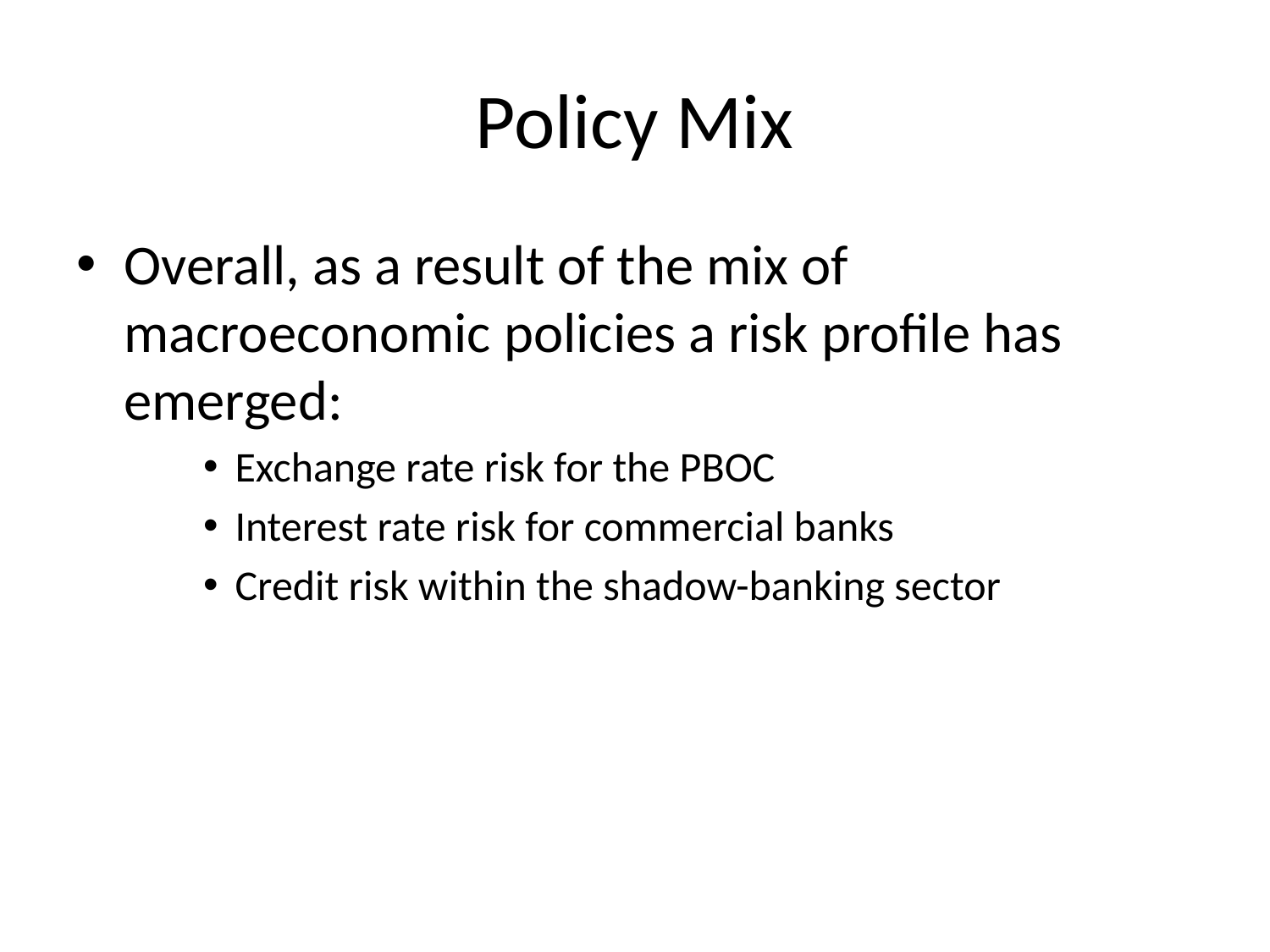

# Policy Mix
Overall, as a result of the mix of macroeconomic policies a risk profile has emerged:
Exchange rate risk for the PBOC
Interest rate risk for commercial banks
Credit risk within the shadow-banking sector